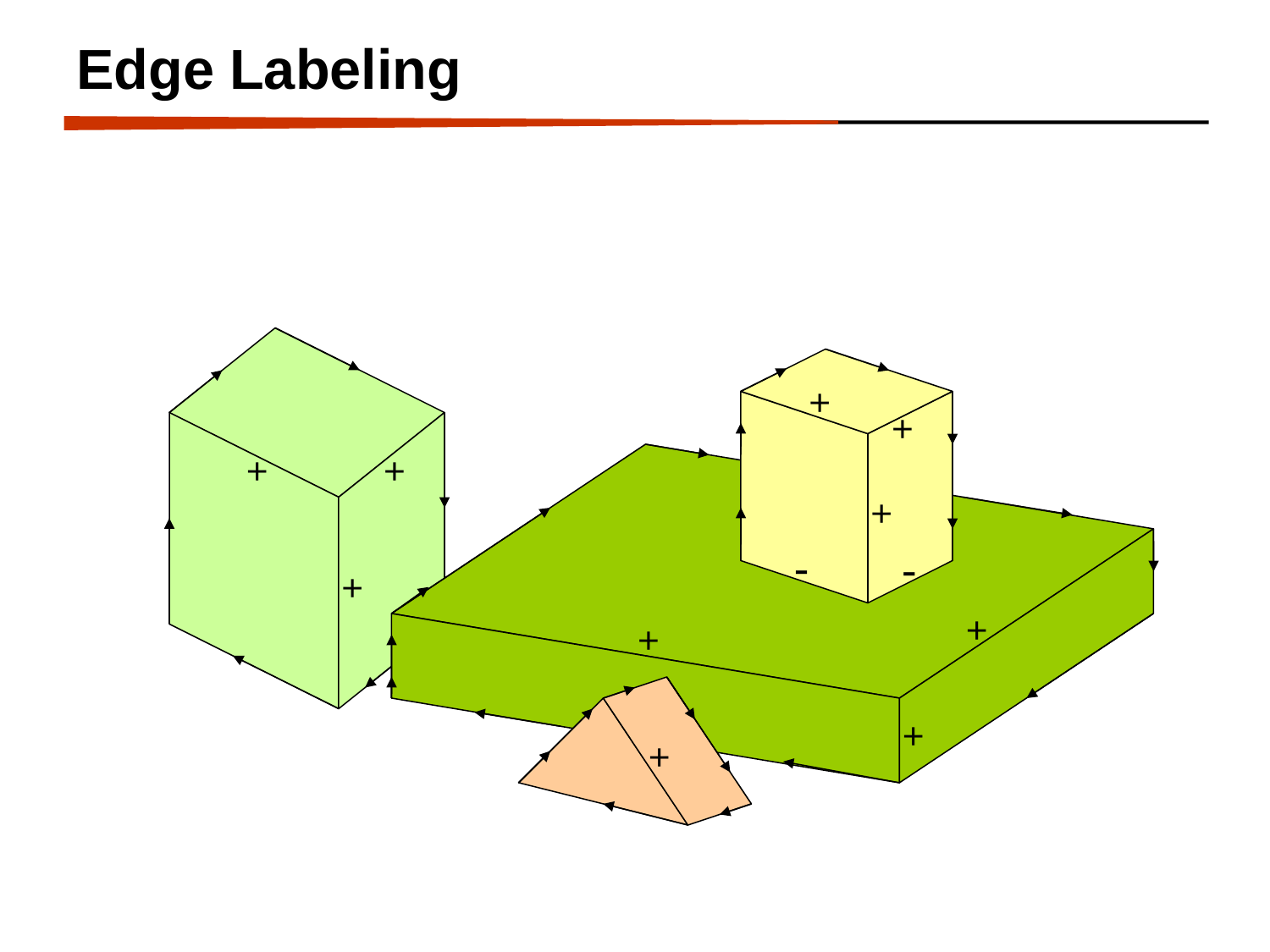

# Edge Labeling

+
+
+
+
+
-
-
+
+
+
+
+